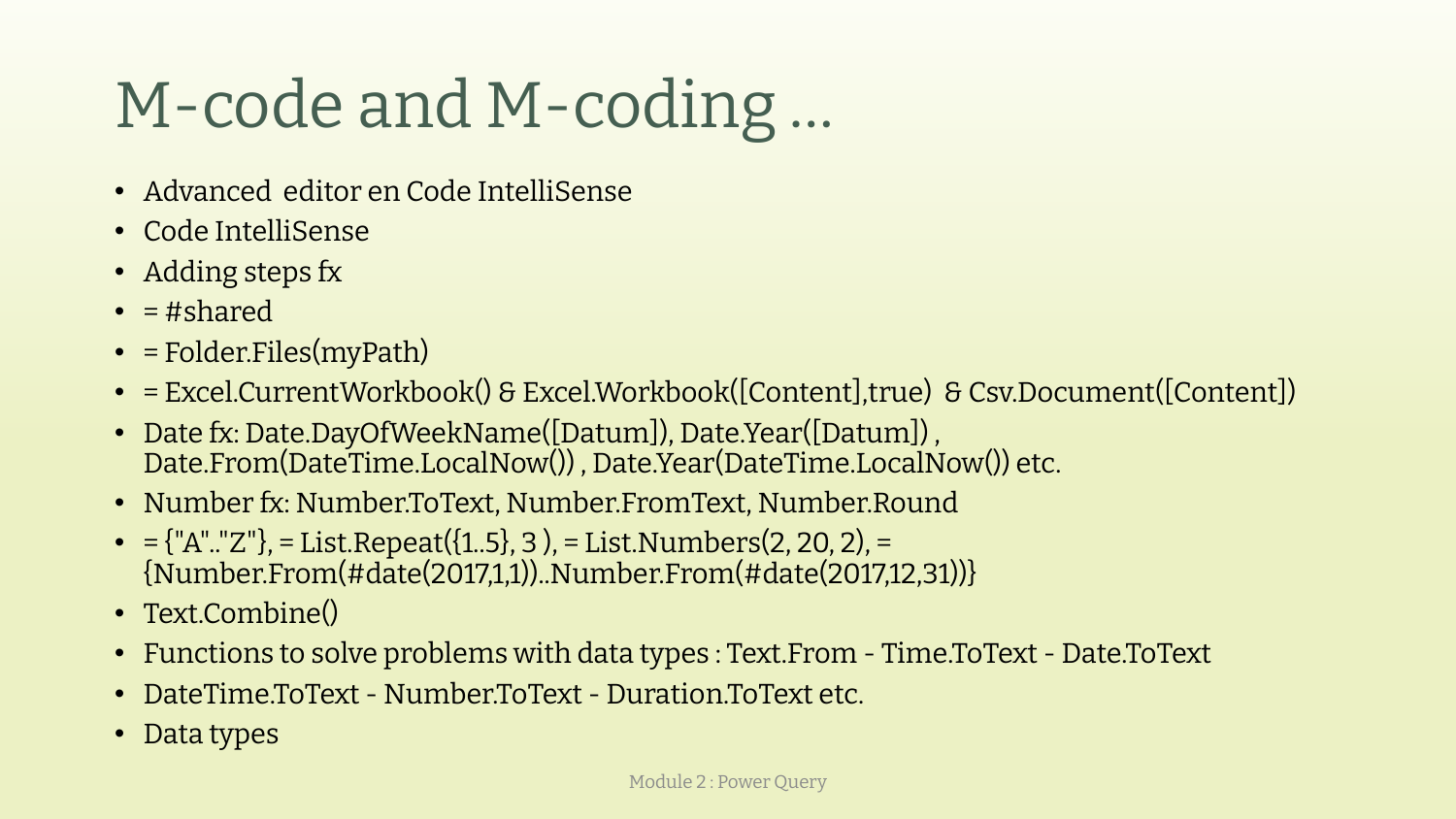

# M-code and M-coding …
Advanced  editor en Code IntelliSense
Code IntelliSense
Adding steps fx
= #shared
= Folder.Files(myPath)
= Excel.CurrentWorkbook() & Excel.Workbook([Content],true)  & Csv.Document([Content])
Date fx: Date.DayOfWeekName([Datum]), Date.Year([Datum]) , Date.From(DateTime.LocalNow()) , Date.Year(DateTime.LocalNow()) etc.
Number fx: Number.ToText, Number.FromText, Number.Round
= {"A".."Z"}, = List.Repeat({1..5}, 3 ), = List.Numbers(2, 20, 2), = {Number.From(#date(2017,1,1))..Number.From(#date(2017,12,31))}
Text.Combine()
Functions to solve problems with data types : Text.From - Time.ToText - Date.ToText
DateTime.ToText - Number.ToText - Duration.ToText etc.
Data types
Module 2 : Power Query